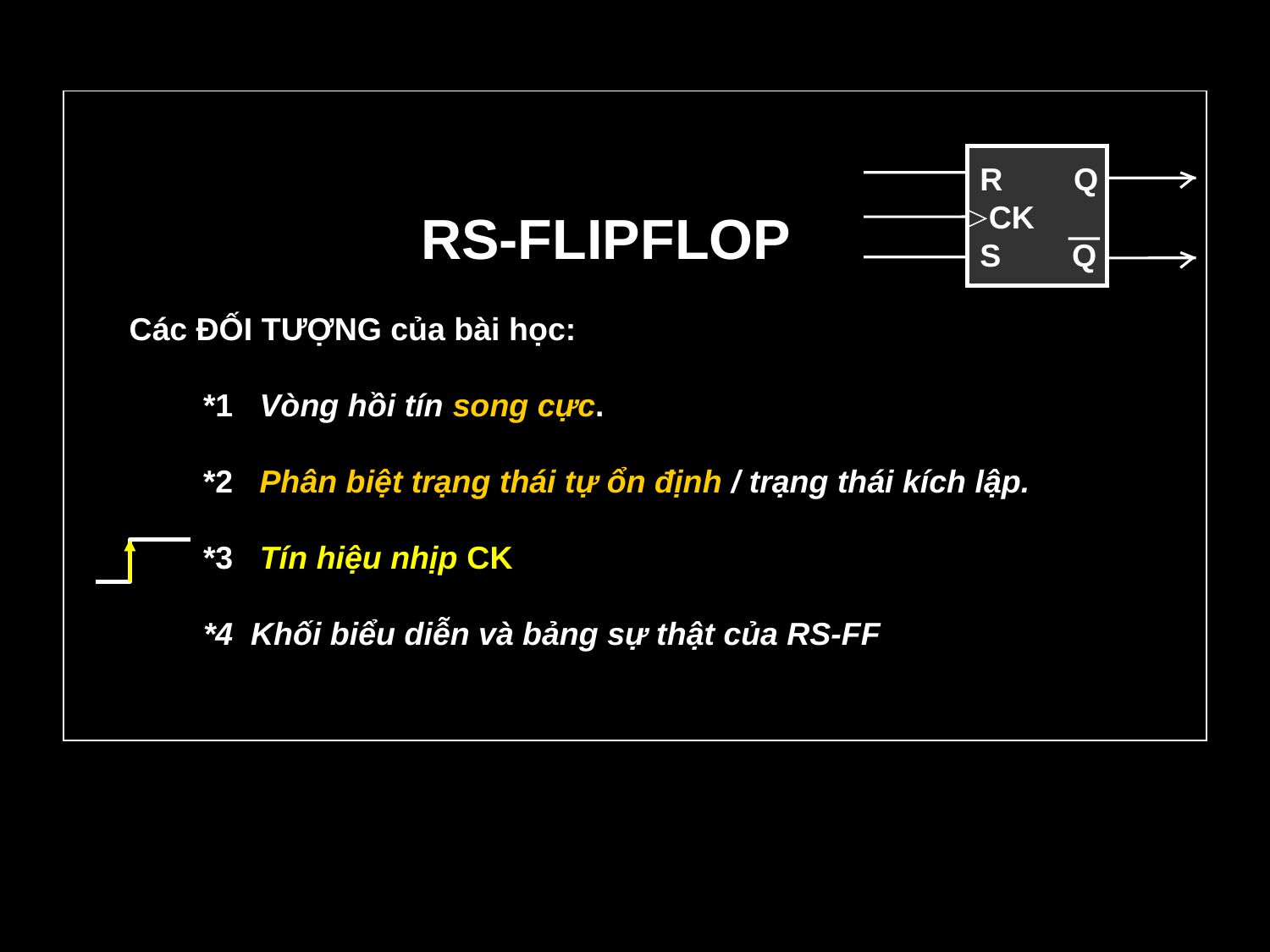

# RS-FLIPFLOP Các ĐỐI TƯỢNG của bài học: *1   Vòng hồi tín song cực. *2   Phân biệt trạng thái tự ổn định / trạng thái kích lập. *3   Tín hiệu nhịp CK *4  Khối biểu diễn và bảng sự thật của RS-FF

R        Q
 CK
S        Q